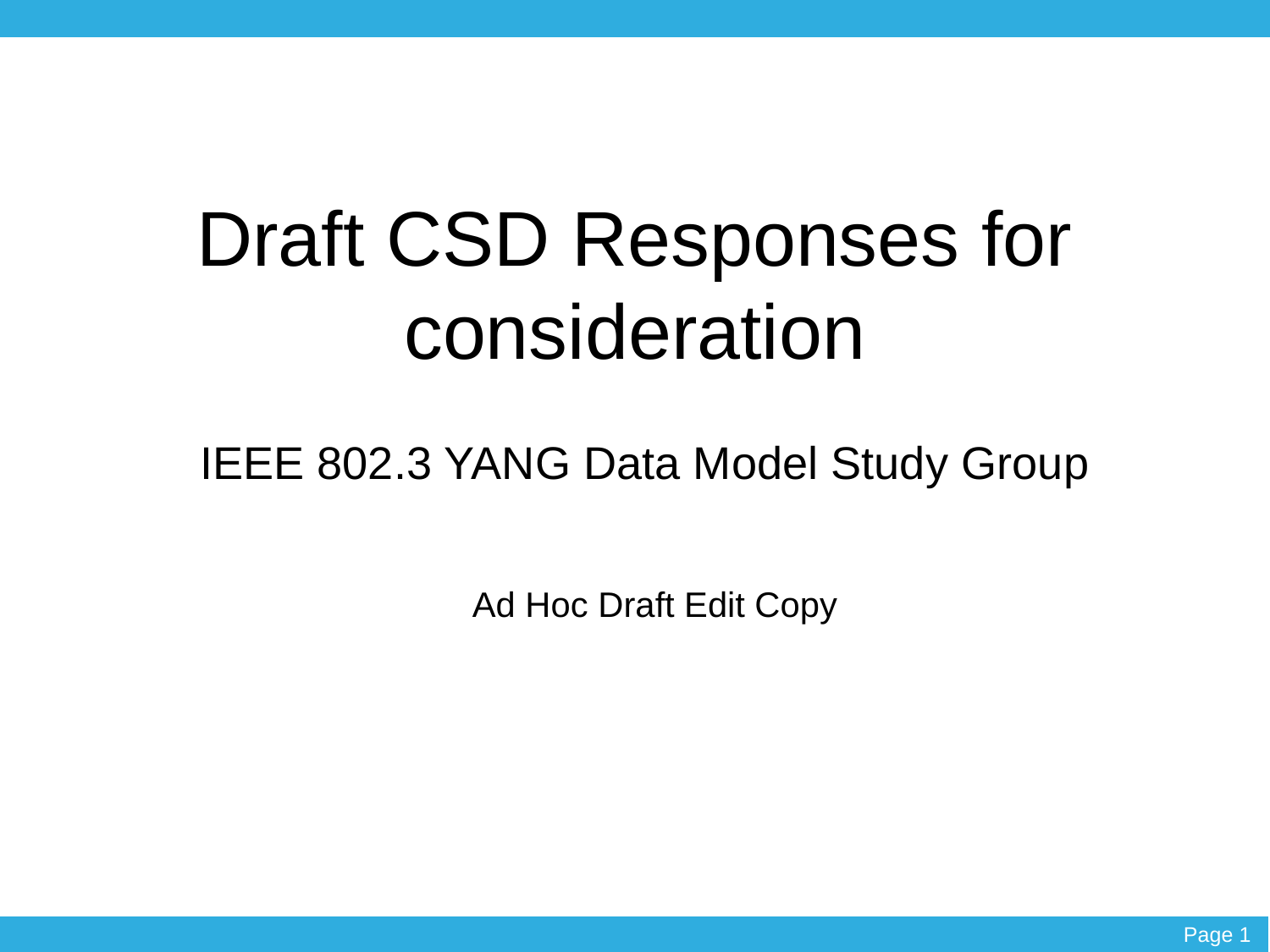

# Draft CSD Responses for consideration
IEEE 802.3 YANG Data Model Study Group

 Ad Hoc Draft Edit Copy